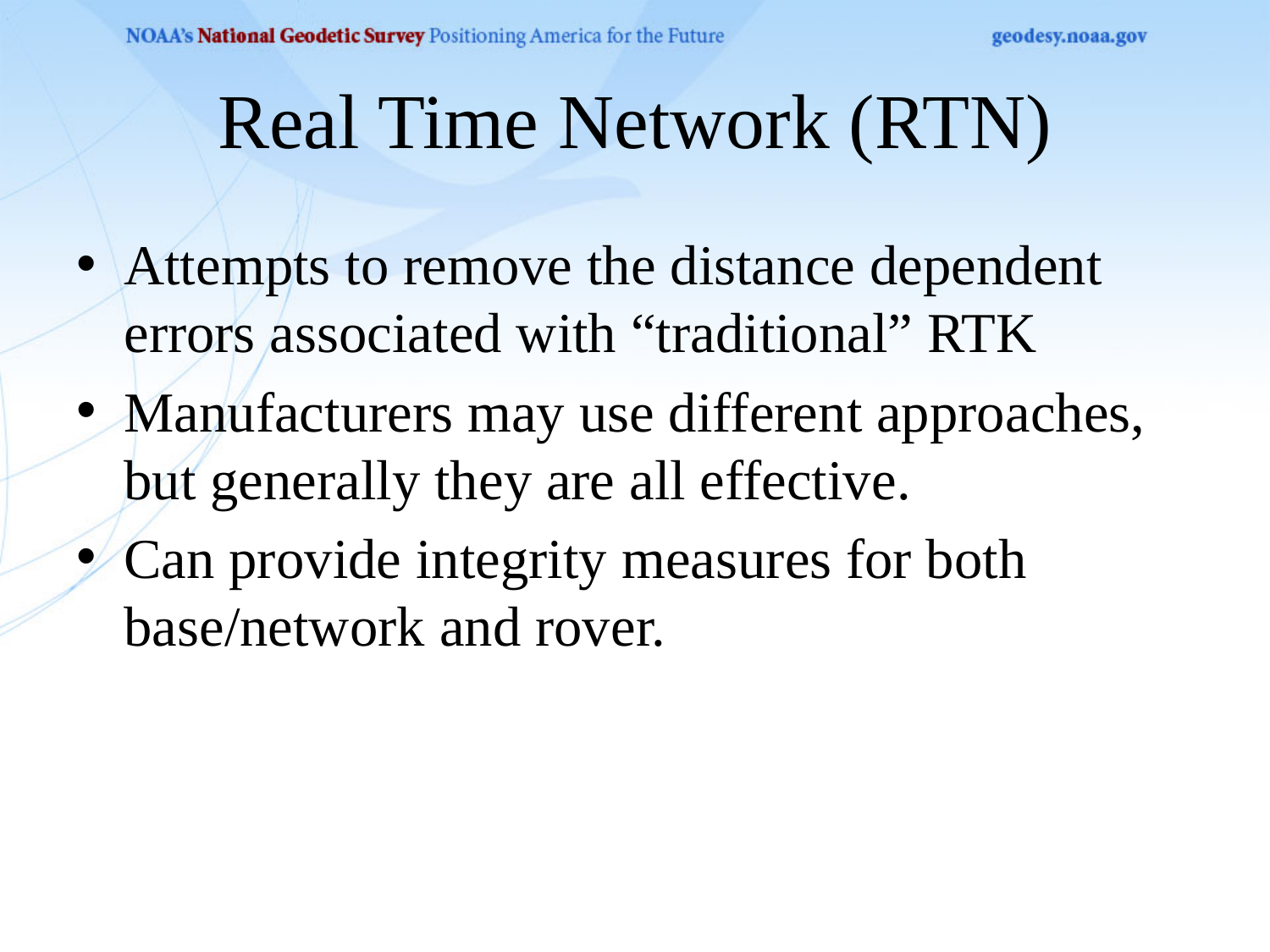

# Real Time Network (RTN)
Attempts to remove the distance dependent errors associated with “traditional” RTK
Manufacturers may use different approaches, but generally they are all effective.
Can provide integrity measures for both base/network and rover.